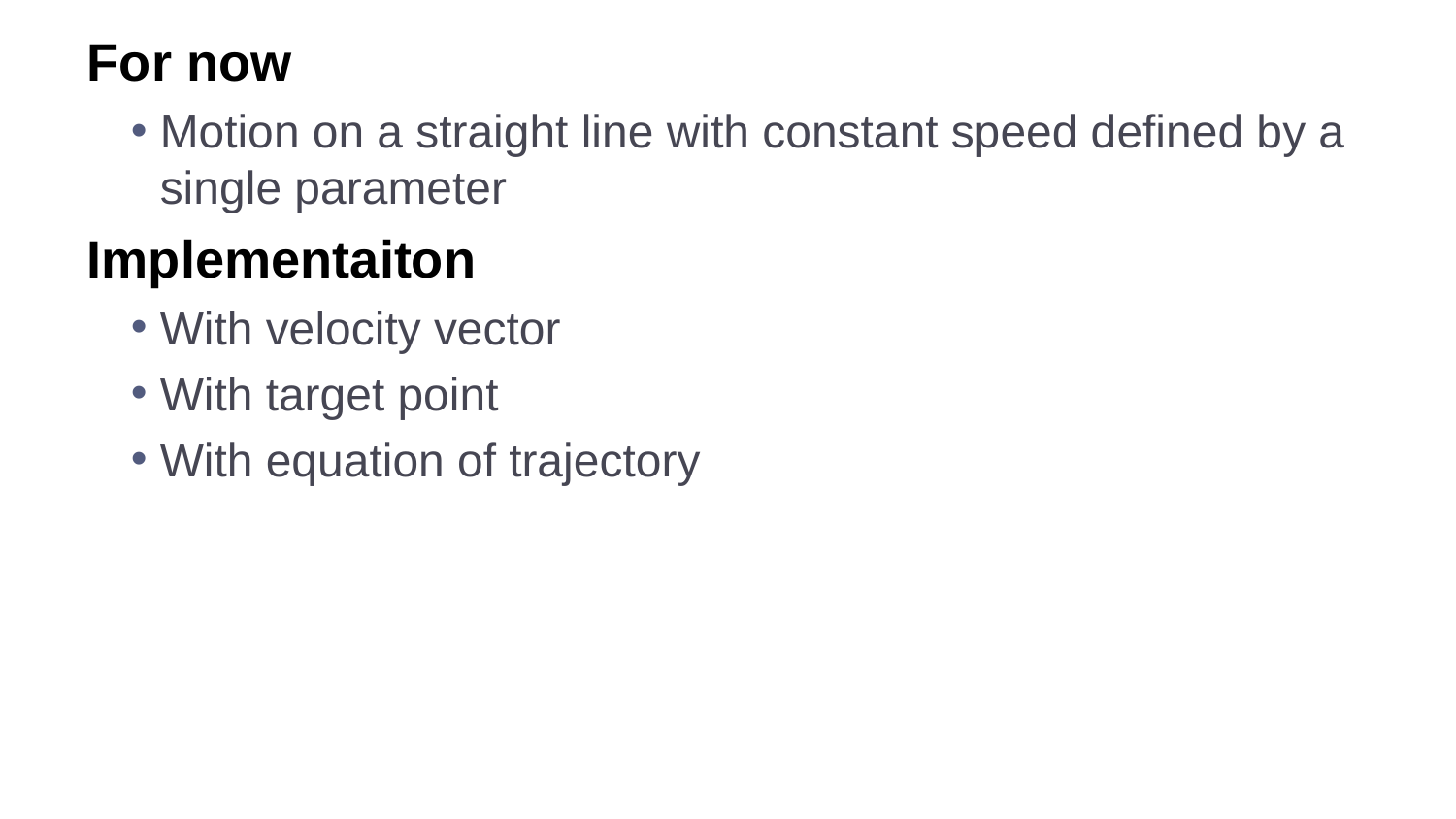

For now
Motion on a straight line with constant speed defined by a single parameter
Implementaiton
With velocity vector
With target point
With equation of trajectory